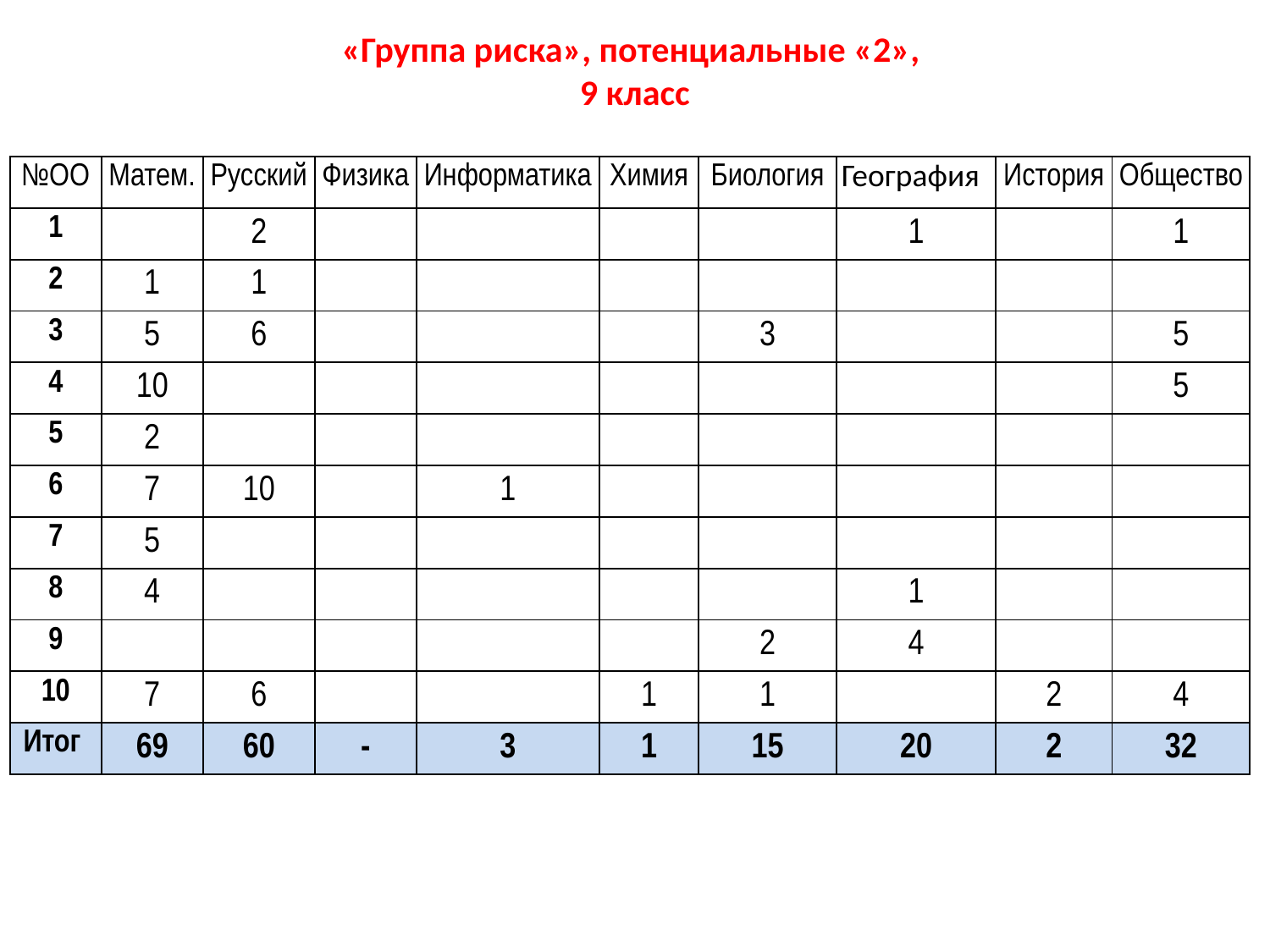

# «Группа риска», потенциальные «2», 9 класс
| №ОО | Матем. | Русский | Физика | Информатика | Химия | Биология | География | История | Общество |
| --- | --- | --- | --- | --- | --- | --- | --- | --- | --- |
| 1 |  | 2 |  |  |  |  | 1 |  | 1 |
| 2 | 1 | 1 |  |  |  |  |  |  |  |
| 3 | 5 | 6 |  |  |  | 3 |  |  | 5 |
| 4 | 10 |  |  |  |  |  |  |  | 5 |
| 5 | 2 |  |  |  |  |  |  |  |  |
| 6 | 7 | 10 |  | 1 |  |  |  |  |  |
| 7 | 5 |  |  |  |  |  |  |  |  |
| 8 | 4 |  |  |  |  |  | 1 |  |  |
| 9 |  |  |  |  |  | 2 | 4 |  |  |
| 10 | 7 | 6 |  |  | 1 | 1 |  | 2 | 4 |
| Итог | 69 | 60 | - | 3 | 1 | 15 | 20 | 2 | 32 |